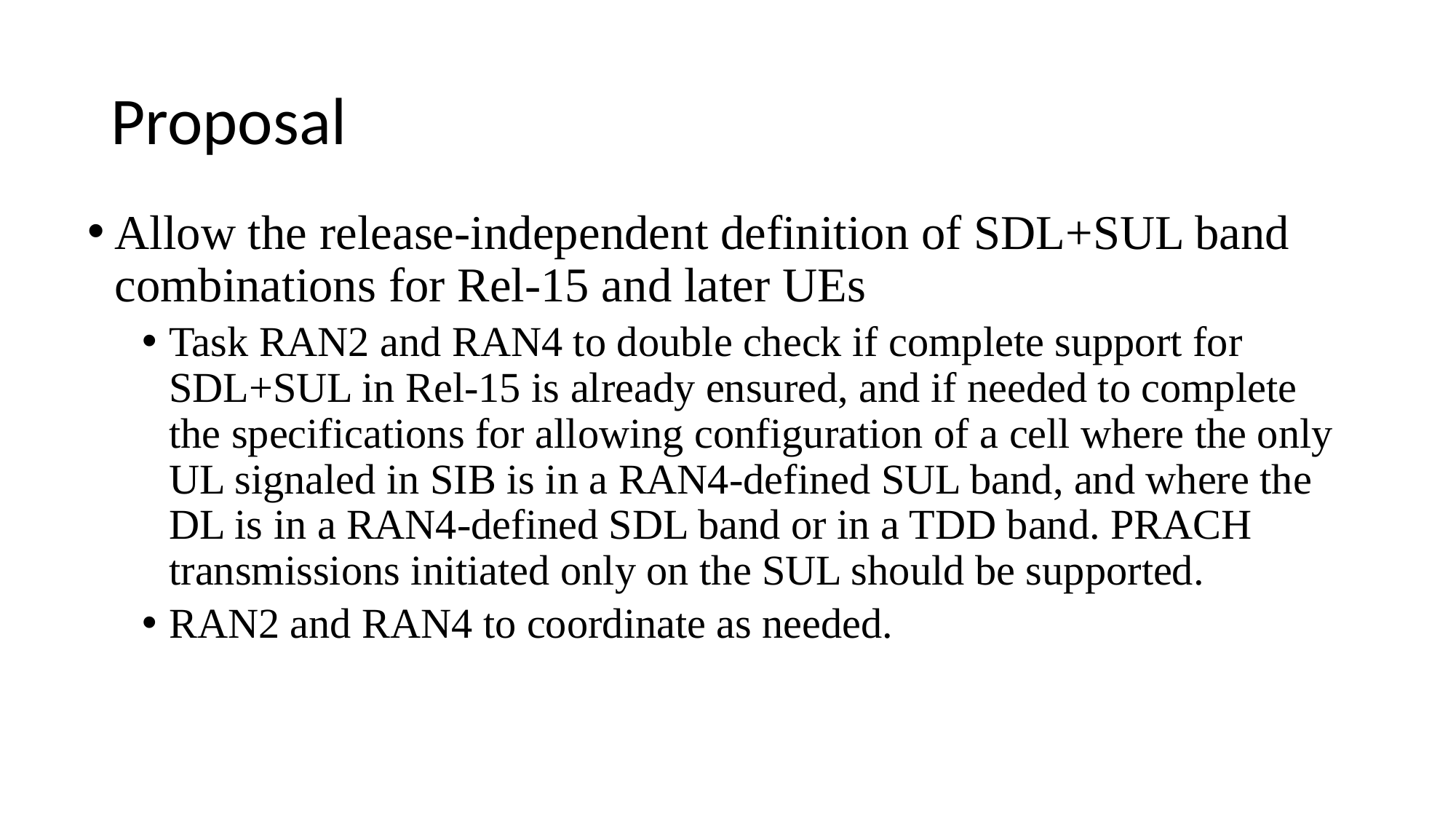

# Proposal
Allow the release-independent definition of SDL+SUL band combinations for Rel-15 and later UEs
Task RAN2 and RAN4 to double check if complete support for SDL+SUL in Rel-15 is already ensured, and if needed to complete the specifications for allowing configuration of a cell where the only UL signaled in SIB is in a RAN4-defined SUL band, and where the DL is in a RAN4-defined SDL band or in a TDD band. PRACH transmissions initiated only on the SUL should be supported.
RAN2 and RAN4 to coordinate as needed.